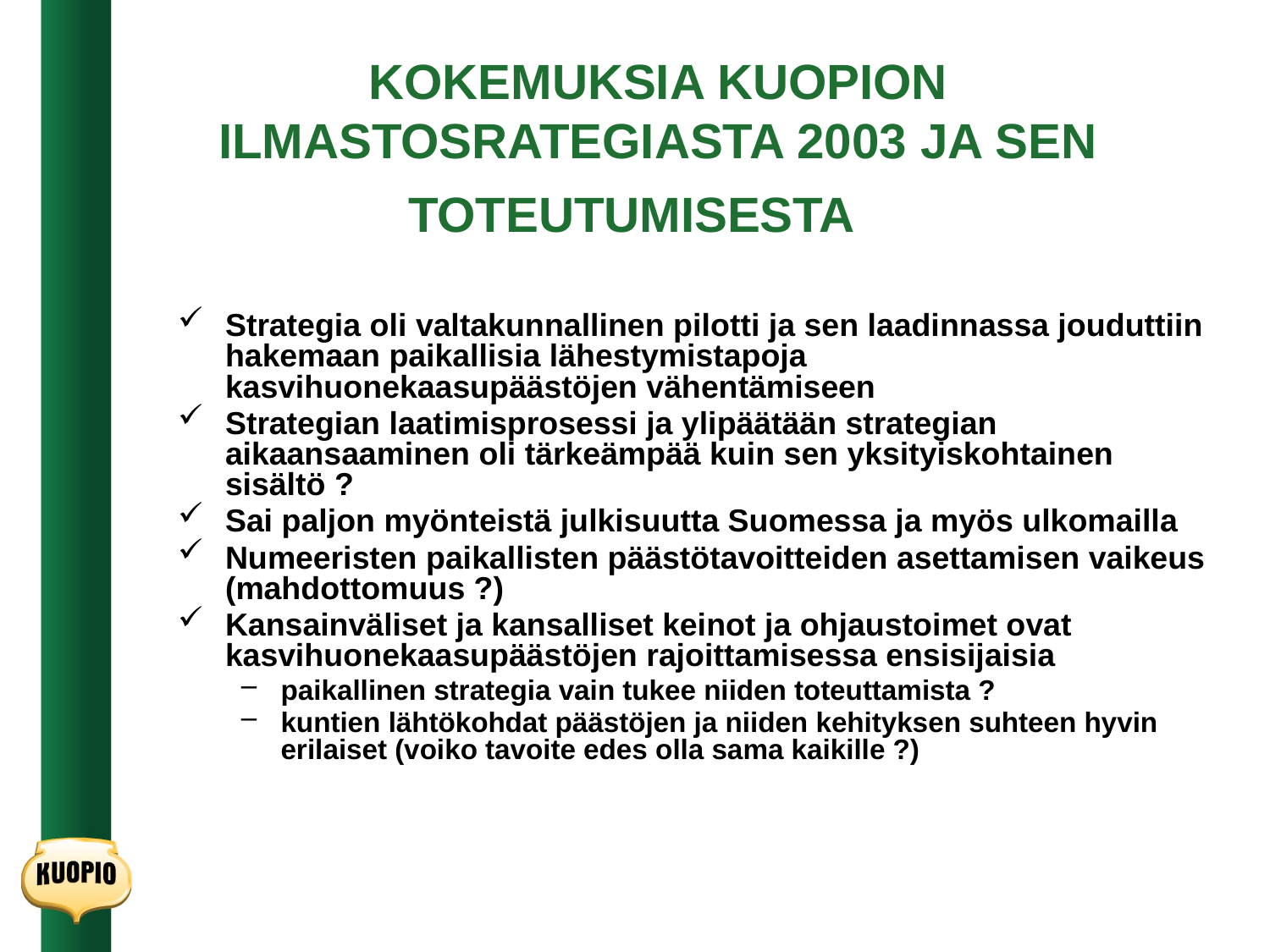

# KOKEMUKSIA KUOPION ILMASTOSRATEGIASTA 2003 JA SEN TOTEUTUMISESTA
Strategia oli valtakunnallinen pilotti ja sen laadinnassa jouduttiin hakemaan paikallisia lähestymistapoja kasvihuonekaasupäästöjen vähentämiseen
Strategian laatimisprosessi ja ylipäätään strategian aikaansaaminen oli tärkeämpää kuin sen yksityiskohtainen sisältö ?
Sai paljon myönteistä julkisuutta Suomessa ja myös ulkomailla
Numeeristen paikallisten päästötavoitteiden asettamisen vaikeus (mahdottomuus ?)
Kansainväliset ja kansalliset keinot ja ohjaustoimet ovat kasvihuonekaasupäästöjen rajoittamisessa ensisijaisia
paikallinen strategia vain tukee niiden toteuttamista ?
kuntien lähtökohdat päästöjen ja niiden kehityksen suhteen hyvin erilaiset (voiko tavoite edes olla sama kaikille ?)